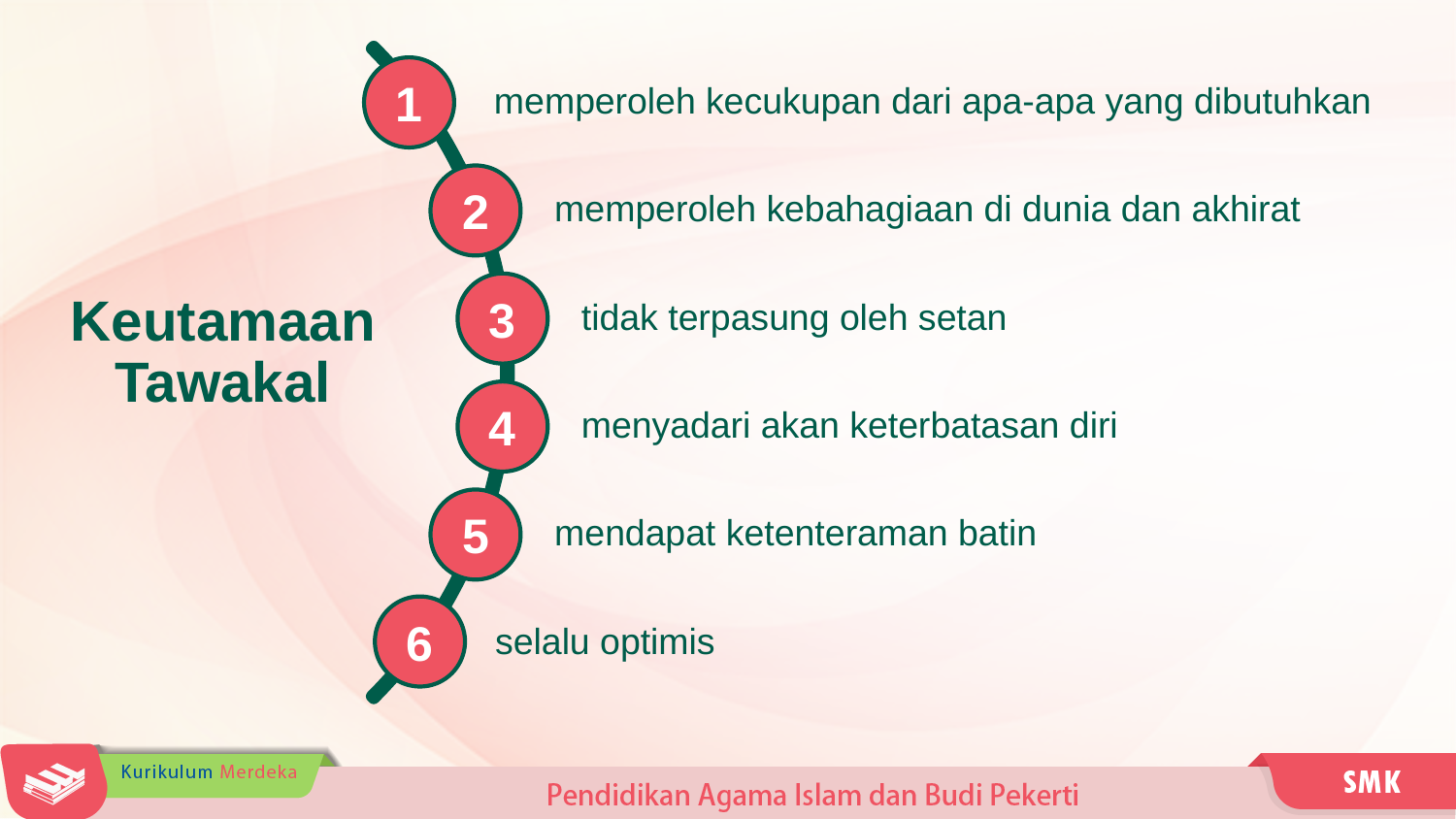

1
memperoleh kecukupan dari apa-apa yang dibutuhkan
2
memperoleh kebahagiaan di dunia dan akhirat
3
tidak terpasung oleh setan
4
menyadari akan keterbatasan diri
5
mendapat ketenteraman batin
6
selalu optimis
Keutamaan Tawakal